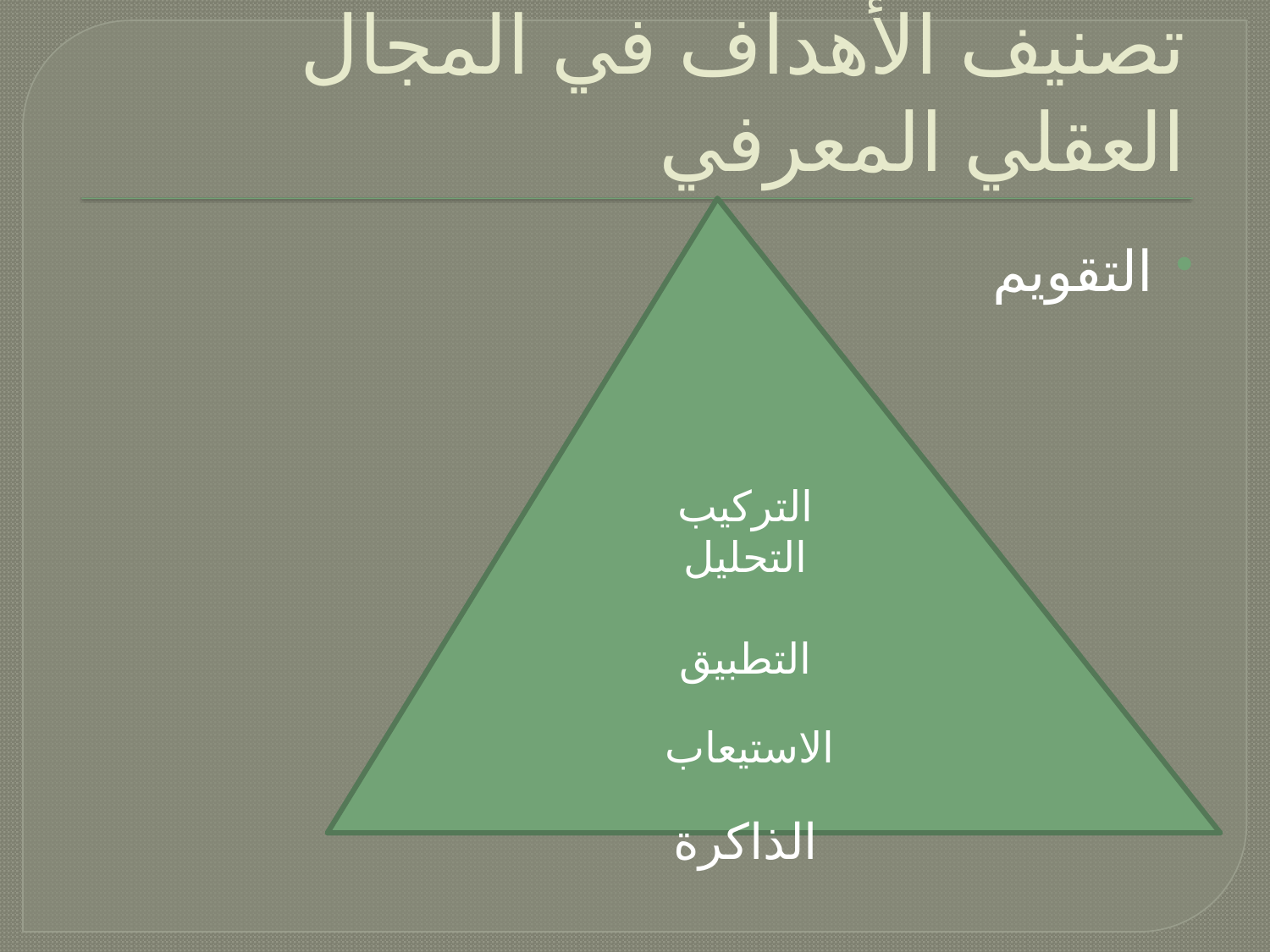

# تصنيف الأهداف في المجال العقلي المعرفي
التركيب
التحليل

التطبيق

الاستيعاب

الذاكرة
التقويم